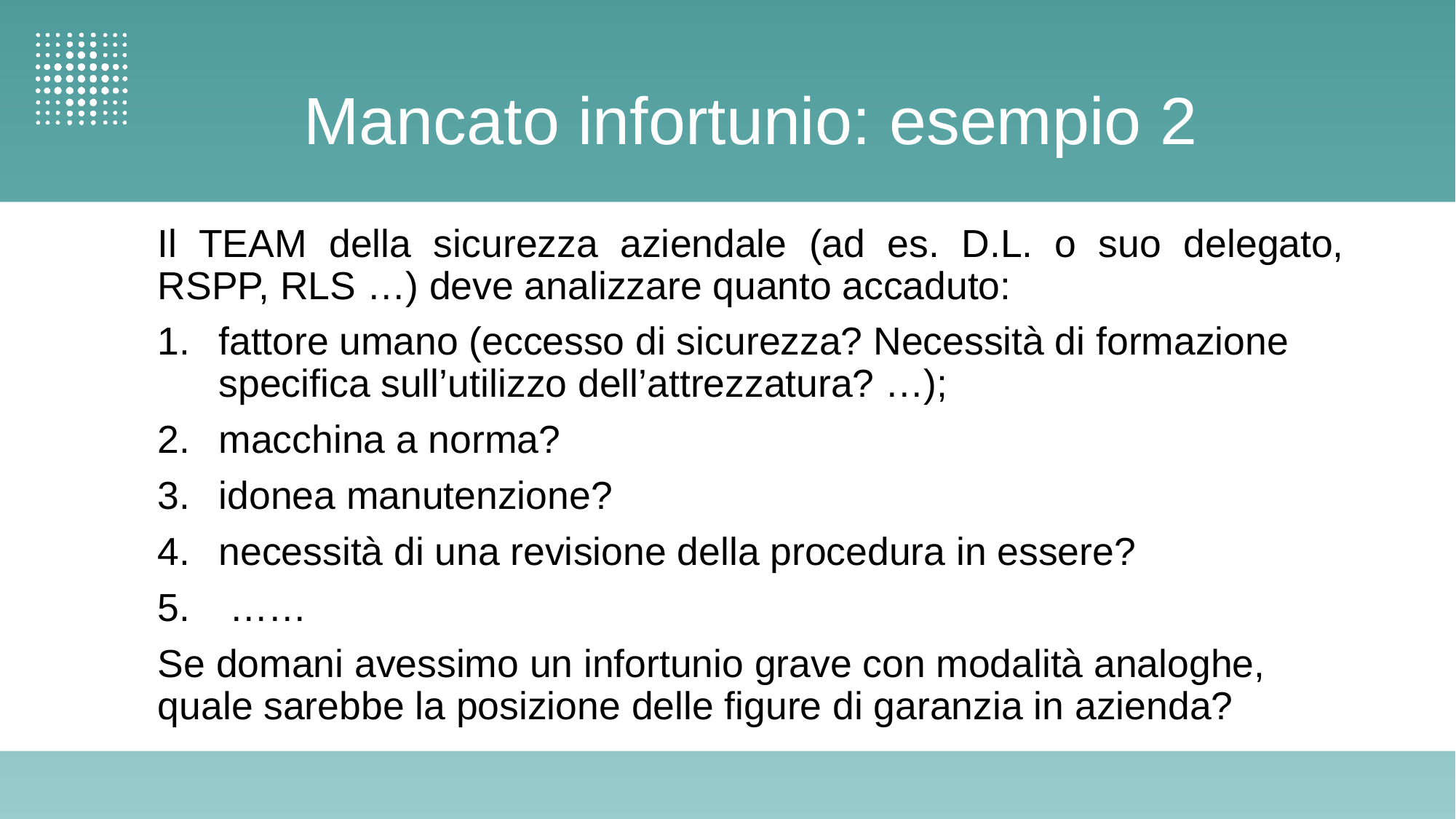

# Mancato infortunio: esempio 2
Il TEAM della sicurezza aziendale (ad es. D.L. o suo delegato, RSPP, RLS …) deve analizzare quanto accaduto:
fattore umano (eccesso di sicurezza? Necessità di formazione specifica sull’utilizzo dell’attrezzatura? …);
macchina a norma?
idonea manutenzione?
necessità di una revisione della procedura in essere?
 ……
Se domani avessimo un infortunio grave con modalità analoghe, quale sarebbe la posizione delle figure di garanzia in azienda?